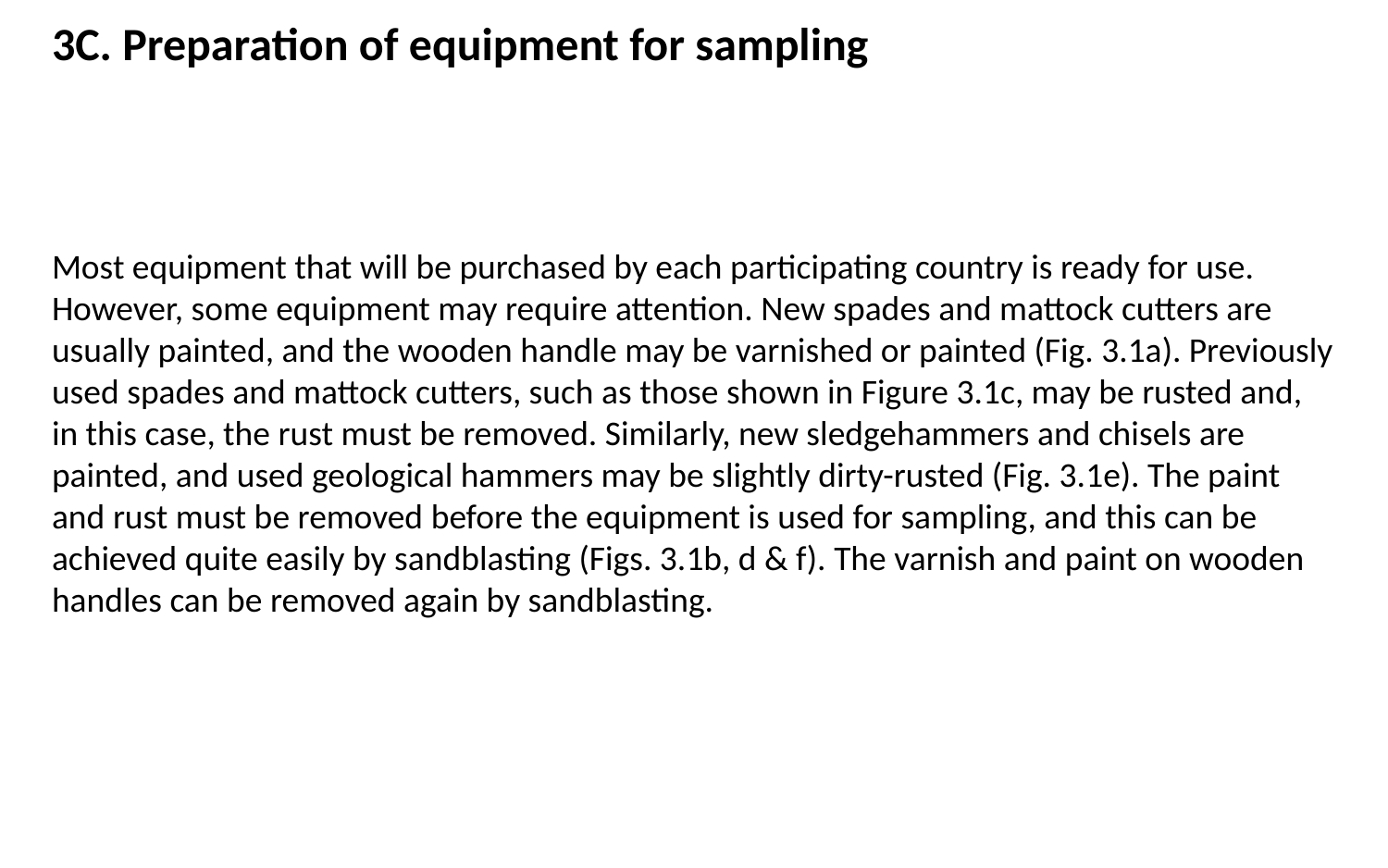

3C. Preparation of equipment for sampling
Most equipment that will be purchased by each participating country is ready for use. However, some equipment may require attention. New spades and mattock cutters are usually painted, and the wooden handle may be varnished or painted (Fig. 3.1a). Previously used spades and mattock cutters, such as those shown in Figure 3.1c, may be rusted and, in this case, the rust must be removed. Similarly, new sledgehammers and chisels are painted, and used geological hammers may be slightly dirty-rusted (Fig. 3.1e). The paint and rust must be removed before the equipment is used for sampling, and this can be achieved quite easily by sandblasting (Figs. 3.1b, d & f). The varnish and paint on wooden handles can be removed again by sandblasting.